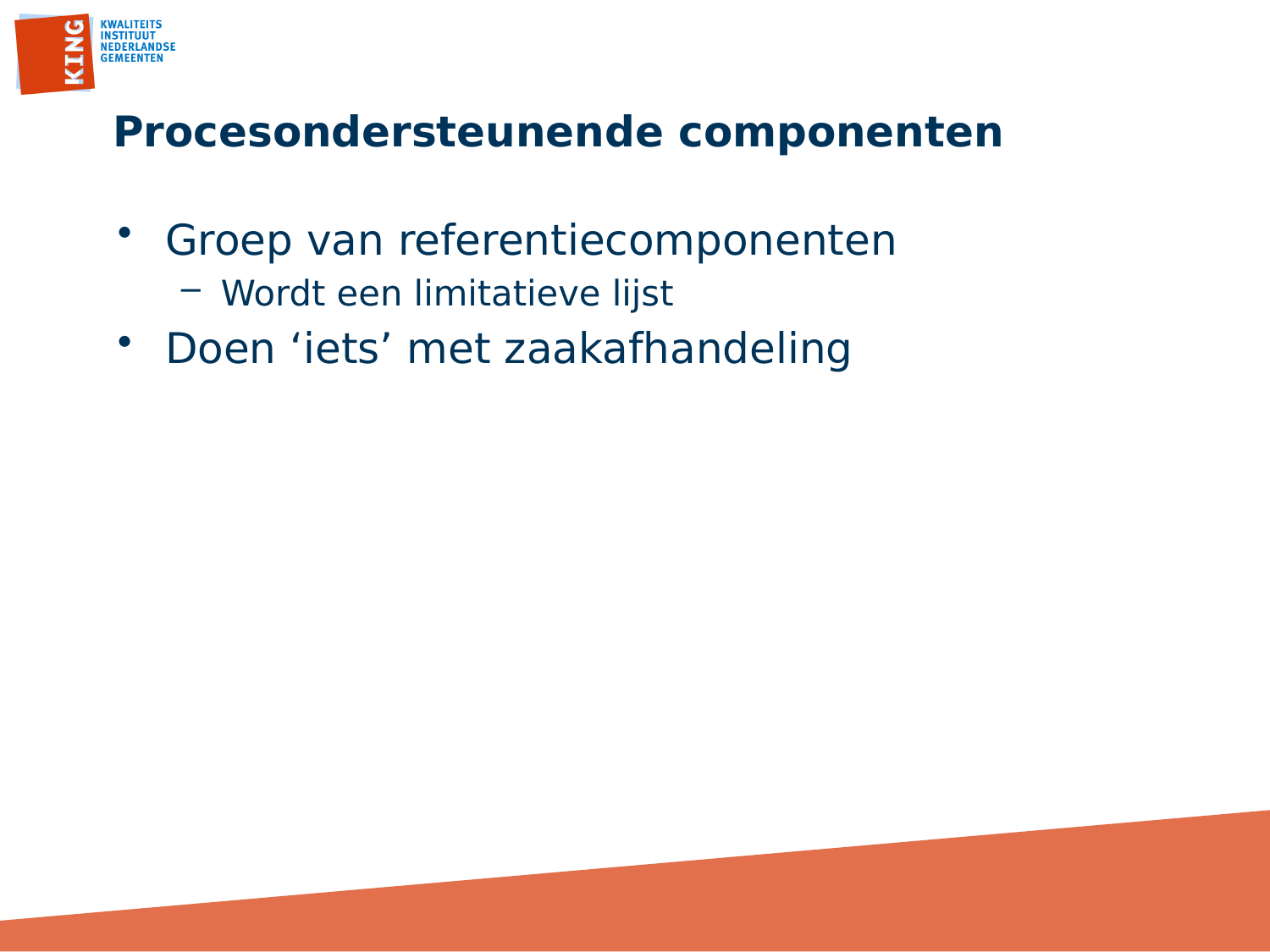

# Procesondersteunende componenten
Groep van referentiecomponenten
Wordt een limitatieve lijst
Doen ‘iets’ met zaakafhandeling